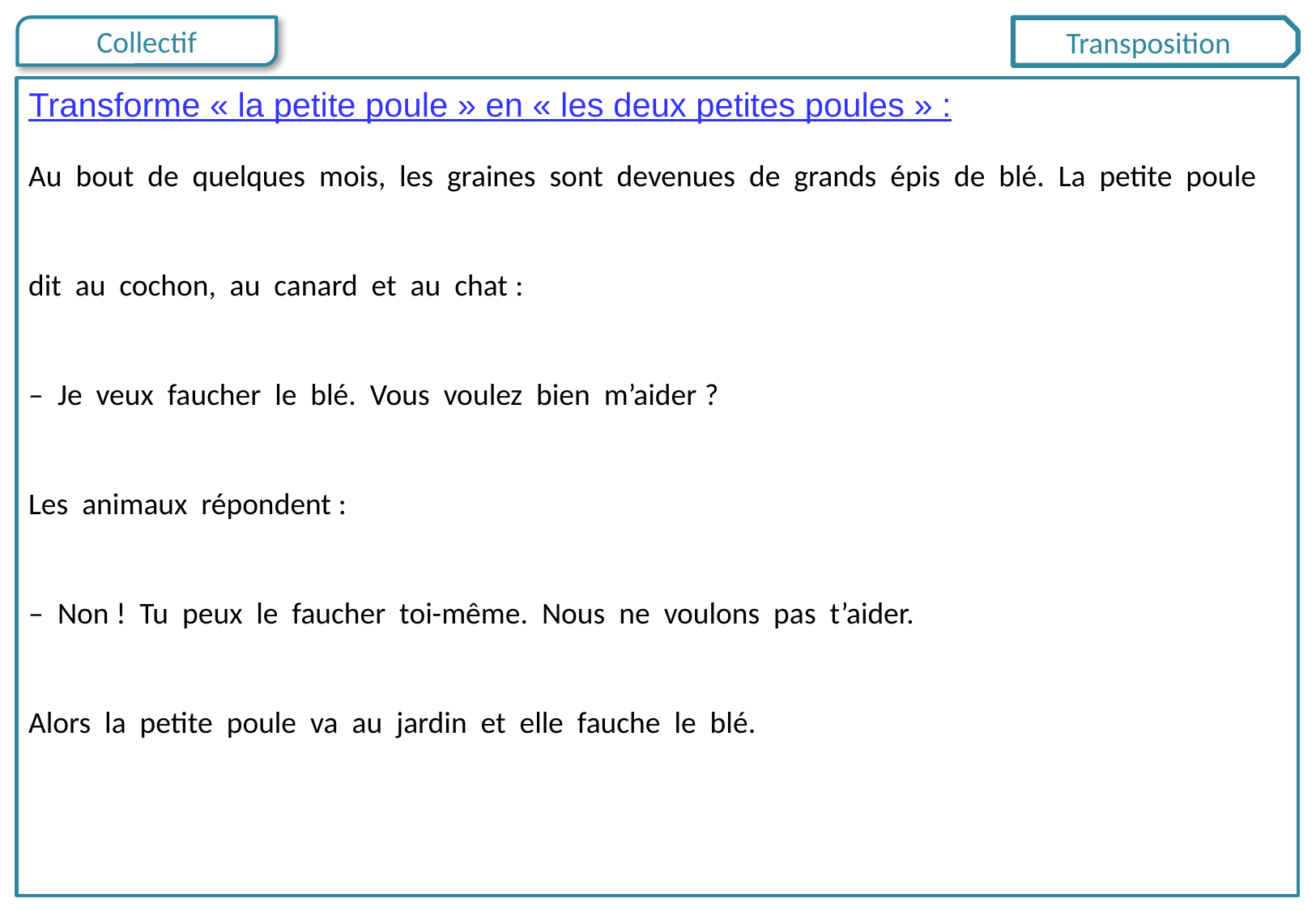

Transposition
Transforme « la petite poule » en « les deux petites poules » :
Au  bout  de  quelques  mois,  les  graines  sont  devenues  de  grands  épis  de  blé.  La  petite  poule  dit  au  cochon,  au  canard  et  au  chat :
–  Je  veux  faucher  le  blé.  Vous  voulez  bien  m’aider ?
Les  animaux  répondent :
–  Non !  Tu  peux  le  faucher  toi-même.  Nous  ne  voulons  pas  t’aider.
Alors  la  petite  poule  va  au  jardin  et  elle  fauche  le  blé.